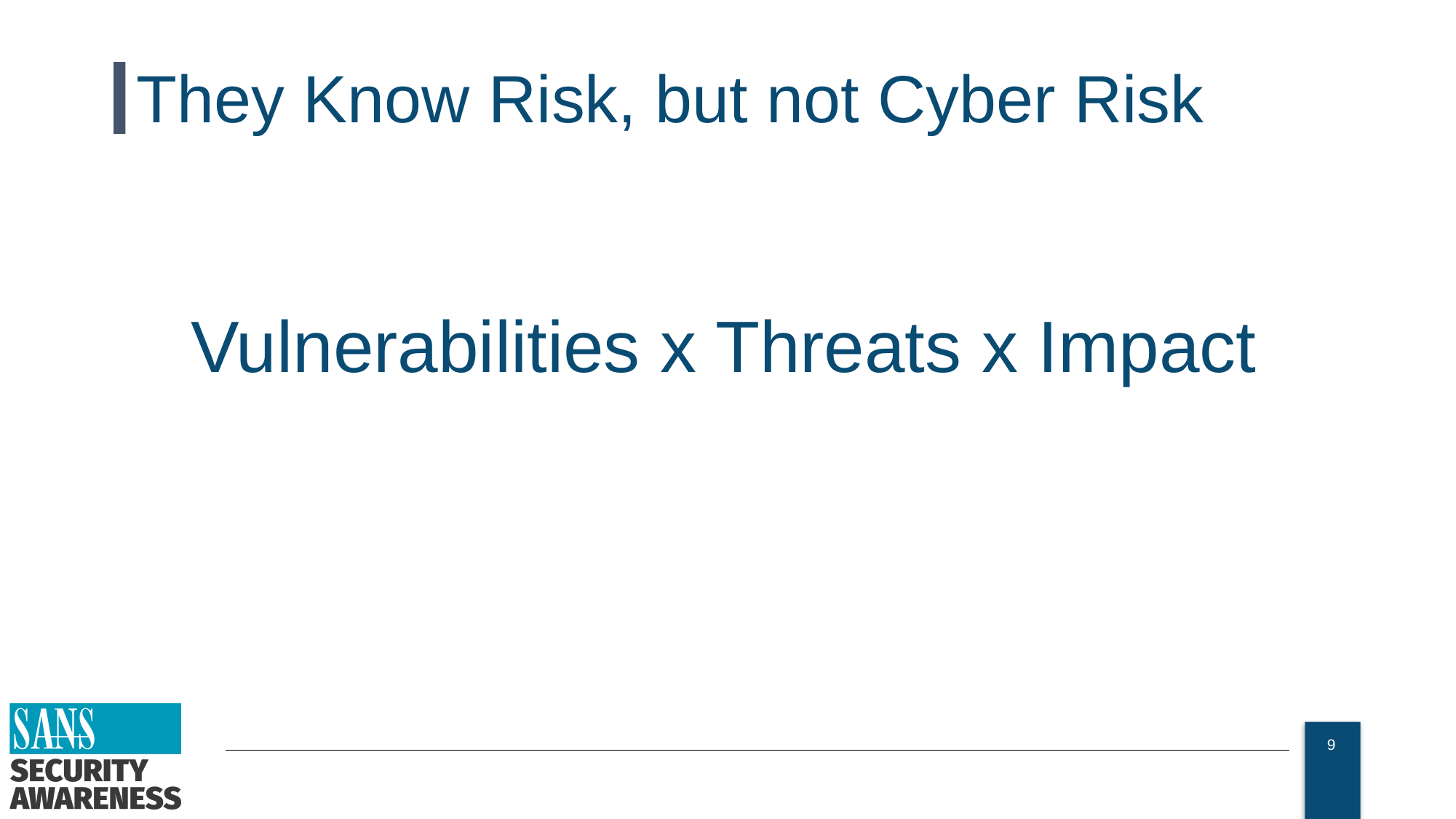

# They Know Risk, but not Cyber Risk
Vulnerabilities x Threats x Impact